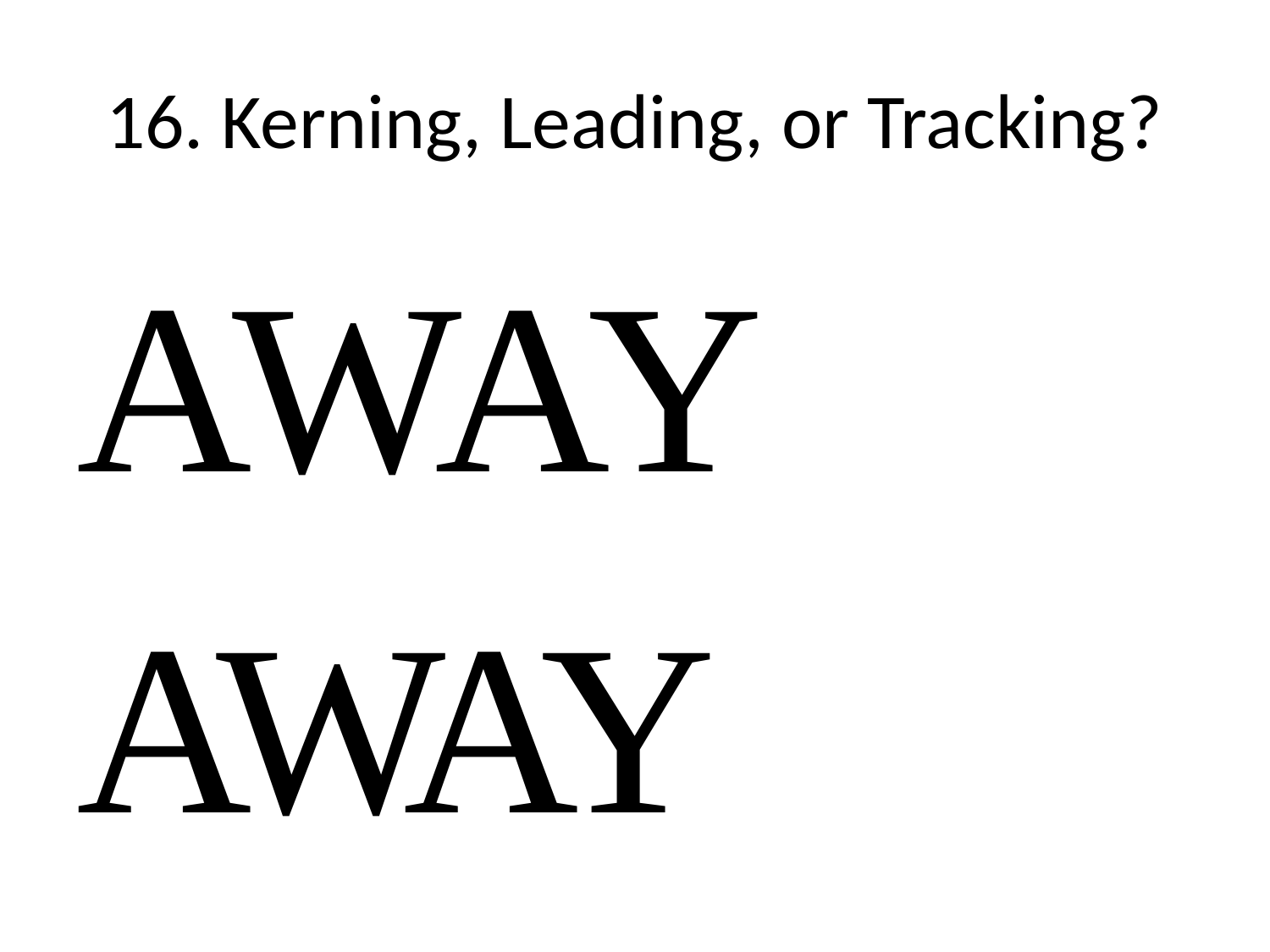

# 16. Kerning, Leading, or Tracking?
AWAY
AWAY